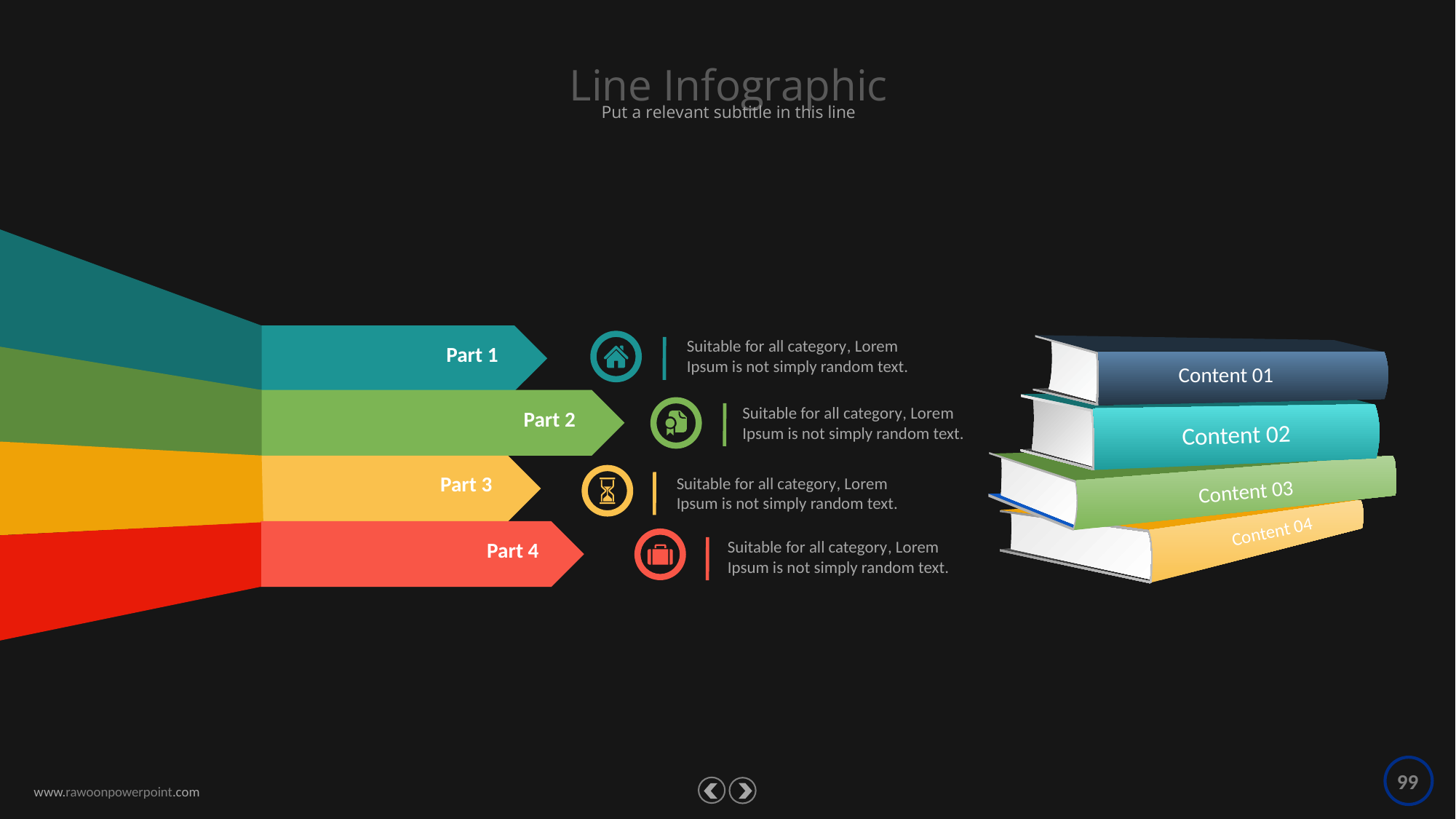

Line Infographic
Put a relevant subtitle in this line

Part 1

Part 2

Part 3

Part 4

Suitable for all category, Lorem Ipsum is not simply random text.

Content 01
Content 02
Content 03
Content 04
Suitable for all category, Lorem Ipsum is not simply random text.
Suitable for all category, Lorem Ipsum is not simply random text.
Suitable for all category, Lorem Ipsum is not simply random text.
99